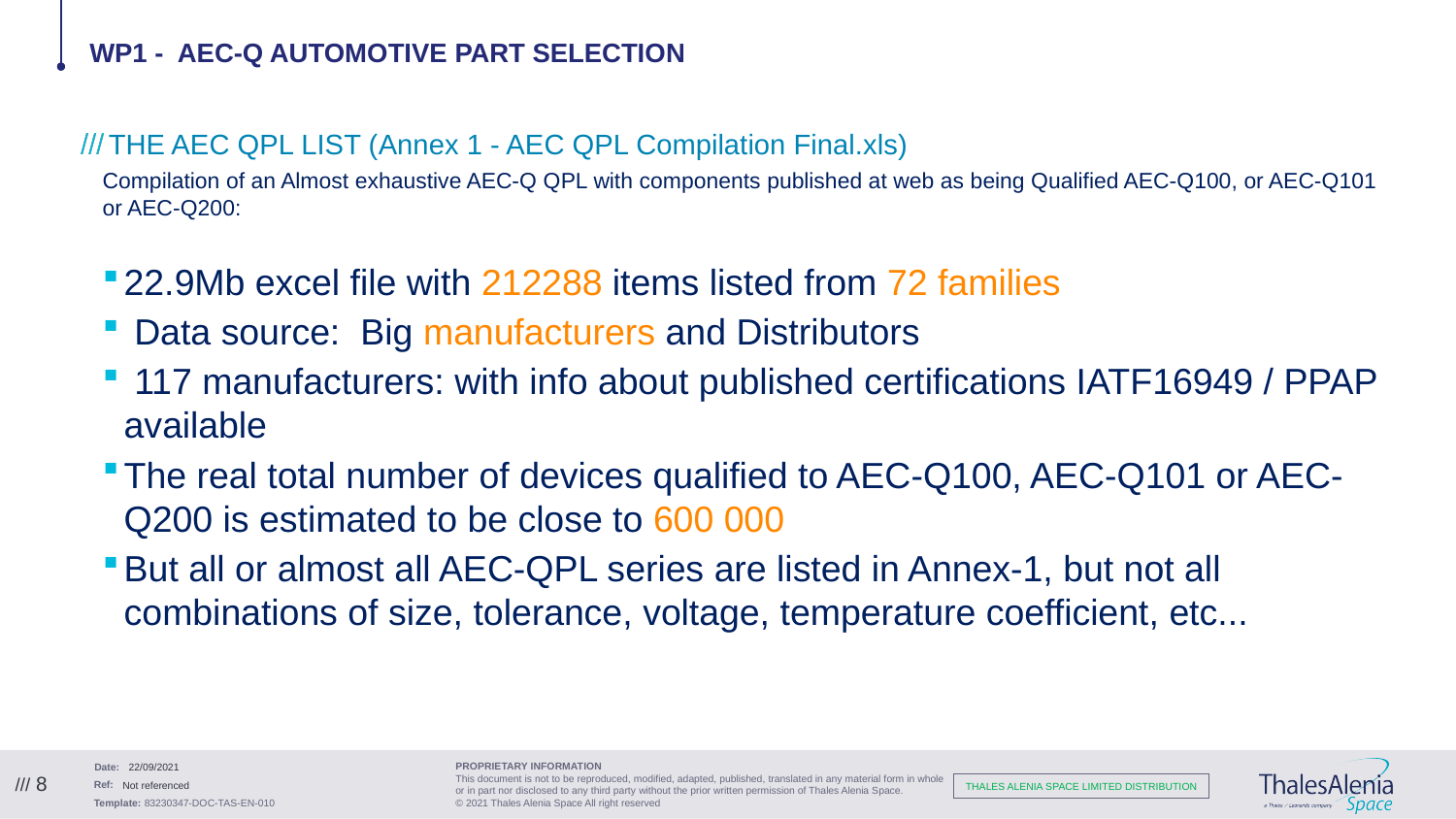

# Wp1 -  AEC-Q Automotive Part Selection
1
THE AEC QPL LIST (Annex 1 - AEC QPL Compilation Final.xls)
Compilation of an Almost exhaustive AEC-Q QPL with components published at web as being Qualified AEC-Q100, or AEC-Q101 or AEC-Q200:

22.9Mb excel file with 212288 items listed from 72 families
 Data source:  Big manufacturers and Distributors
 117 manufacturers: with info about published certifications IATF16949 / PPAP available
The real total number of devices qualified to AEC-Q100, AEC-Q101 or AEC-Q200 is estimated to be close to 600 000
But all or almost all AEC-QPL series are listed in Annex-1, but not all combinations of size, tolerance, voltage, temperature coefficient, etc...

22/09/2021
/// 8
Not referenced